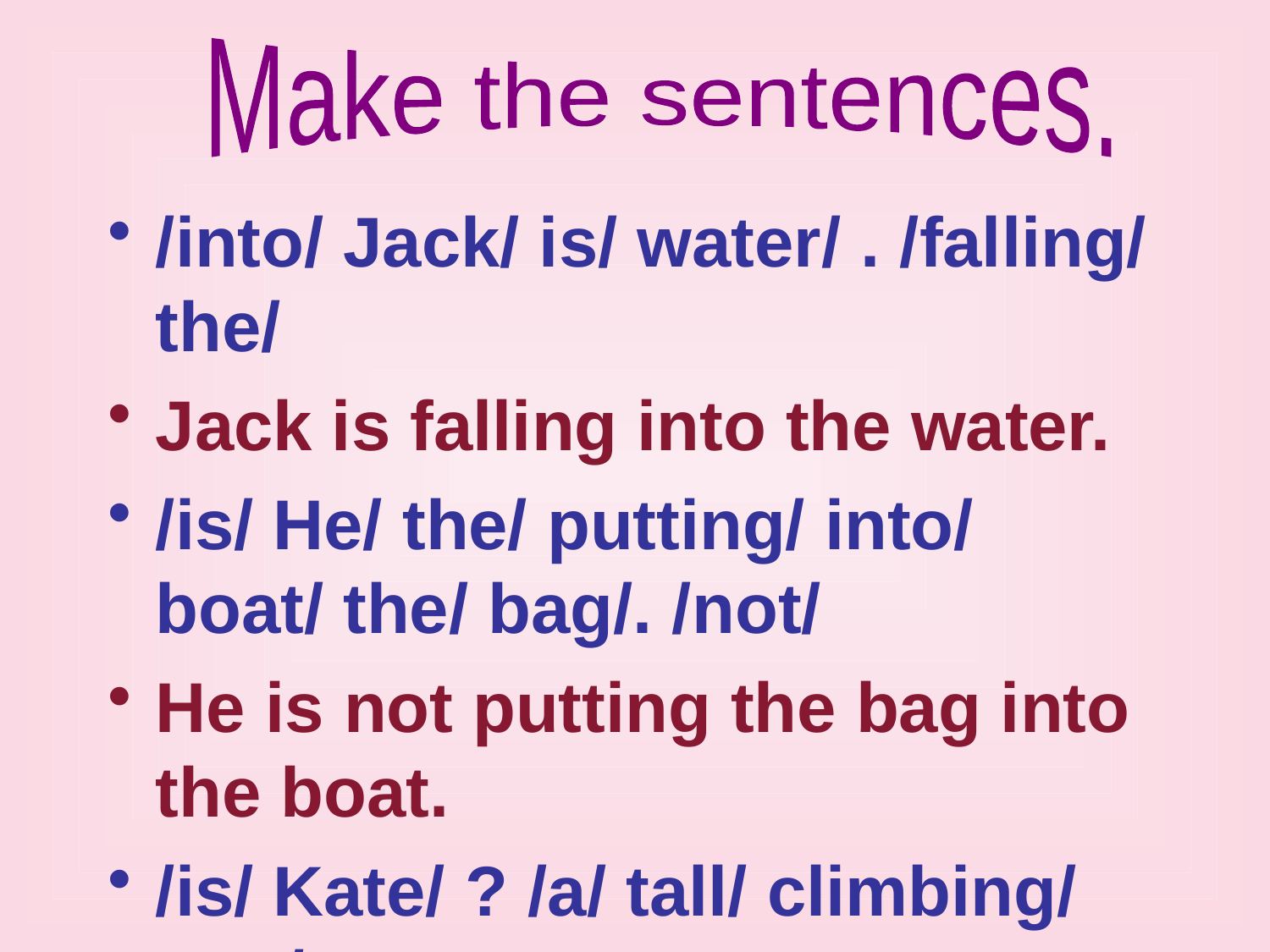

Make the sentences.
#
/into/ Jack/ is/ water/ . /falling/ the/
Jack is falling into the water.
/is/ He/ the/ putting/ into/ boat/ the/ bag/. /not/
He is not putting the bag into the boat.
/is/ Kate/ ? /a/ tall/ climbing/ tree/
Is Kate climbing a tall tree?